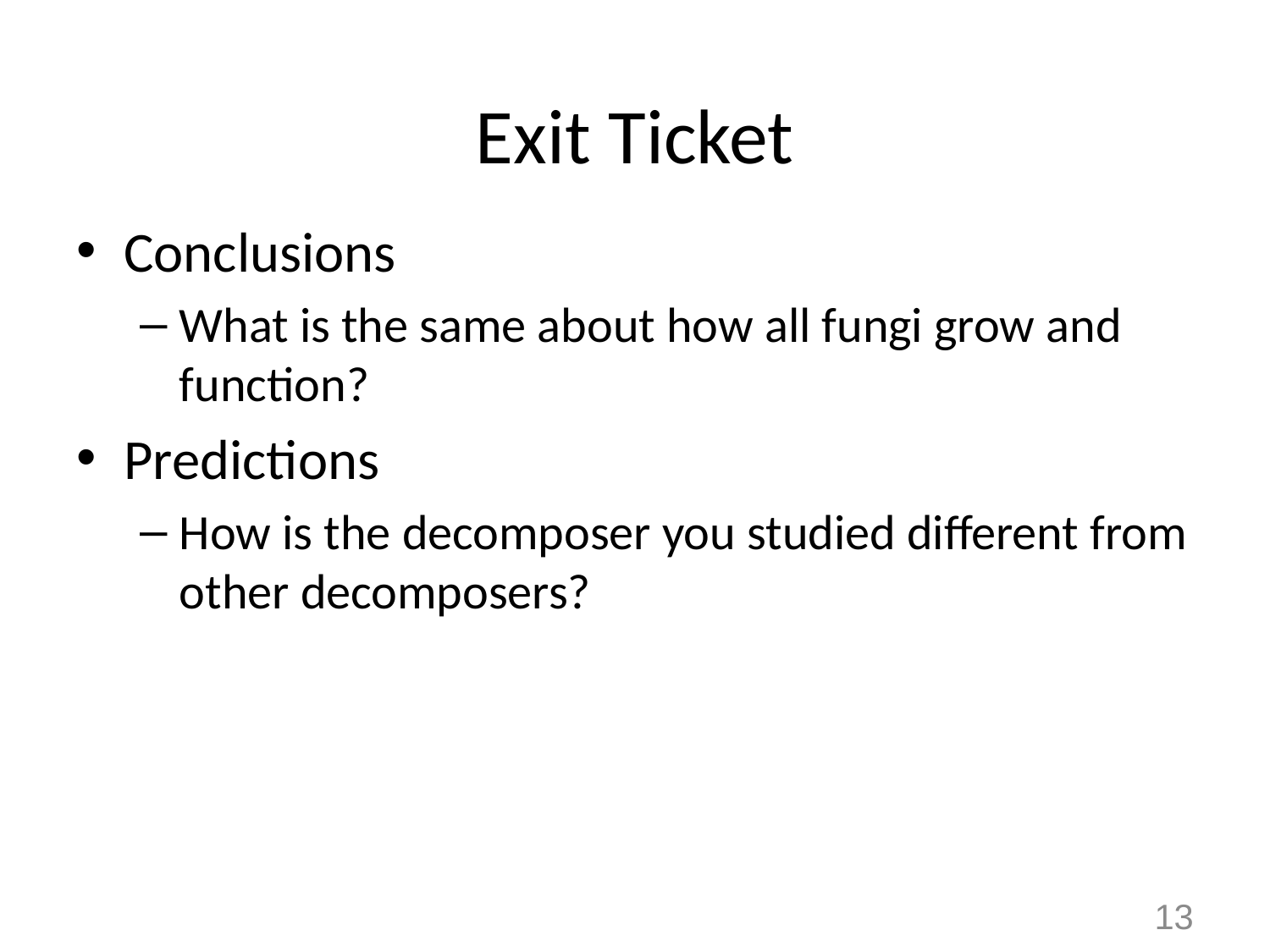

# Exit Ticket
Conclusions
What is the same about how all fungi grow and function?
Predictions
How is the decomposer you studied different from other decomposers?
13